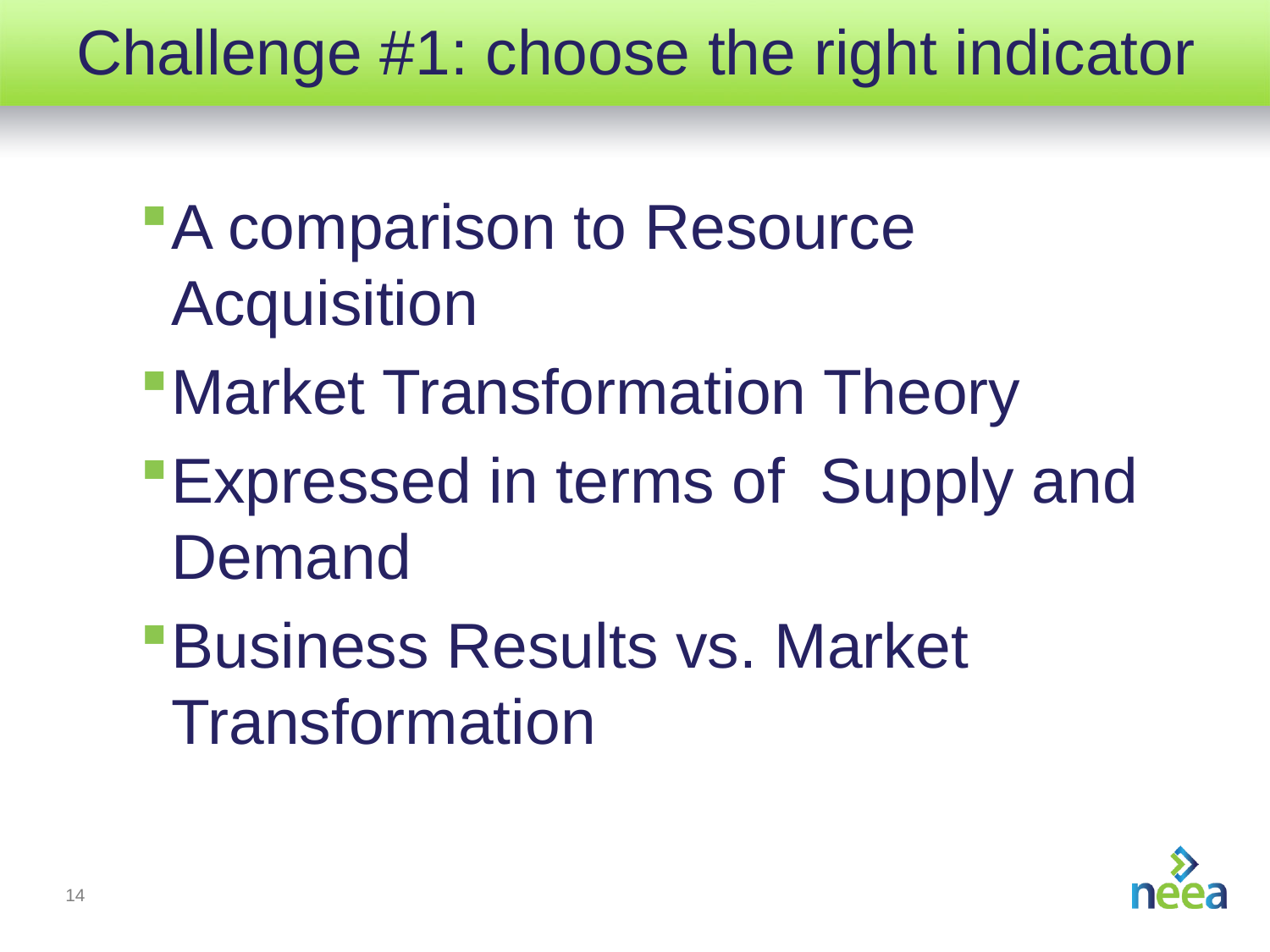

# Challenge #1: choose the right indicator
A comparison to Resource Acquisition
Market Transformation Theory
Expressed in terms of  Supply and Demand
Business Results vs. Market Transformation

14